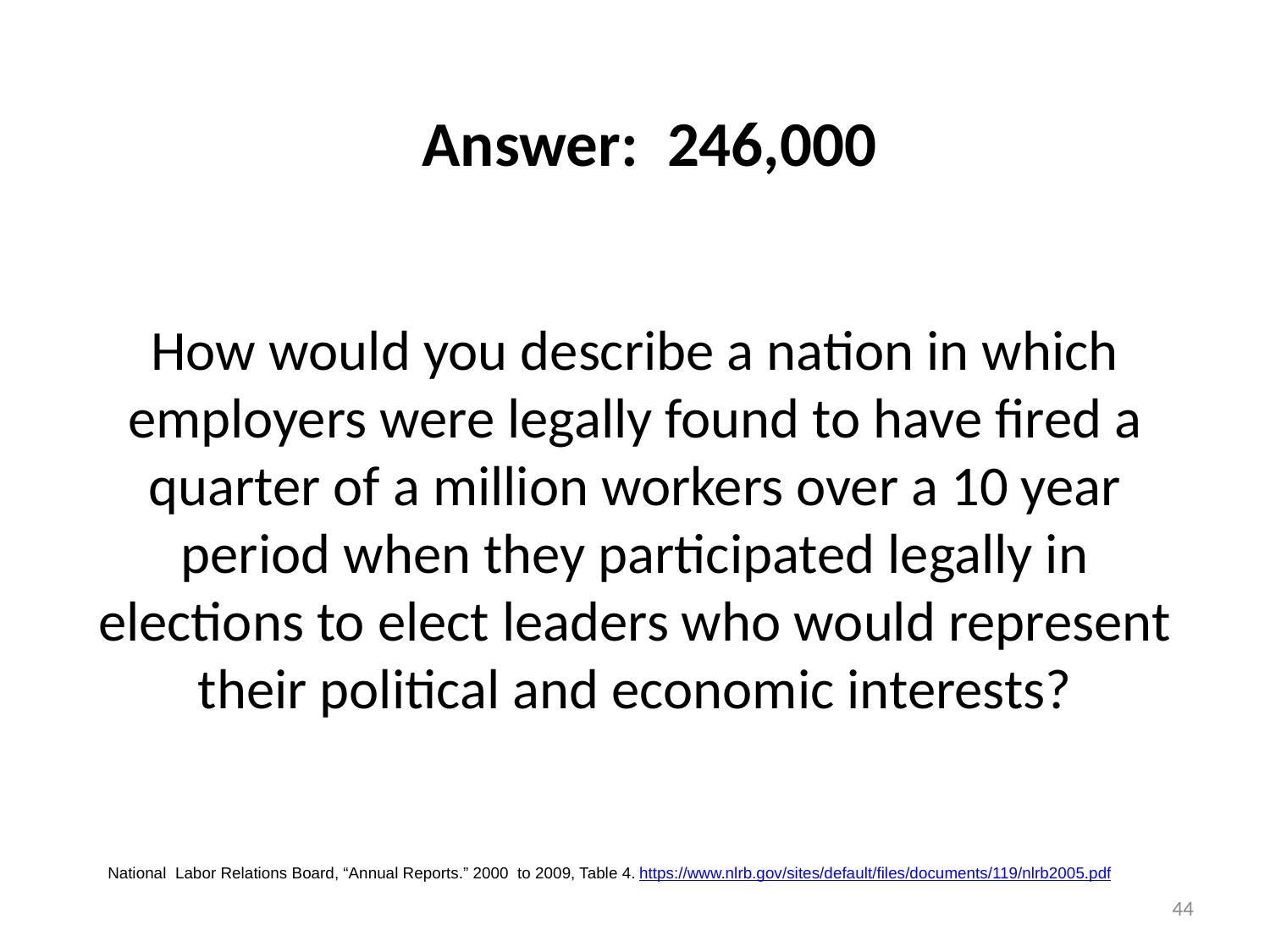

# Answer:  246,000

How would you describe a nation in which employers were legally found to have fired a quarter of a million workers over a 10 year period when they participated legally in elections to elect leaders who would represent their political and economic interests?
National  Labor Relations Board, “Annual Reports.” 2000  to 2009, Table 4. https://www.nlrb.gov/sites/default/files/documents/119/nlrb2005.pdf
44